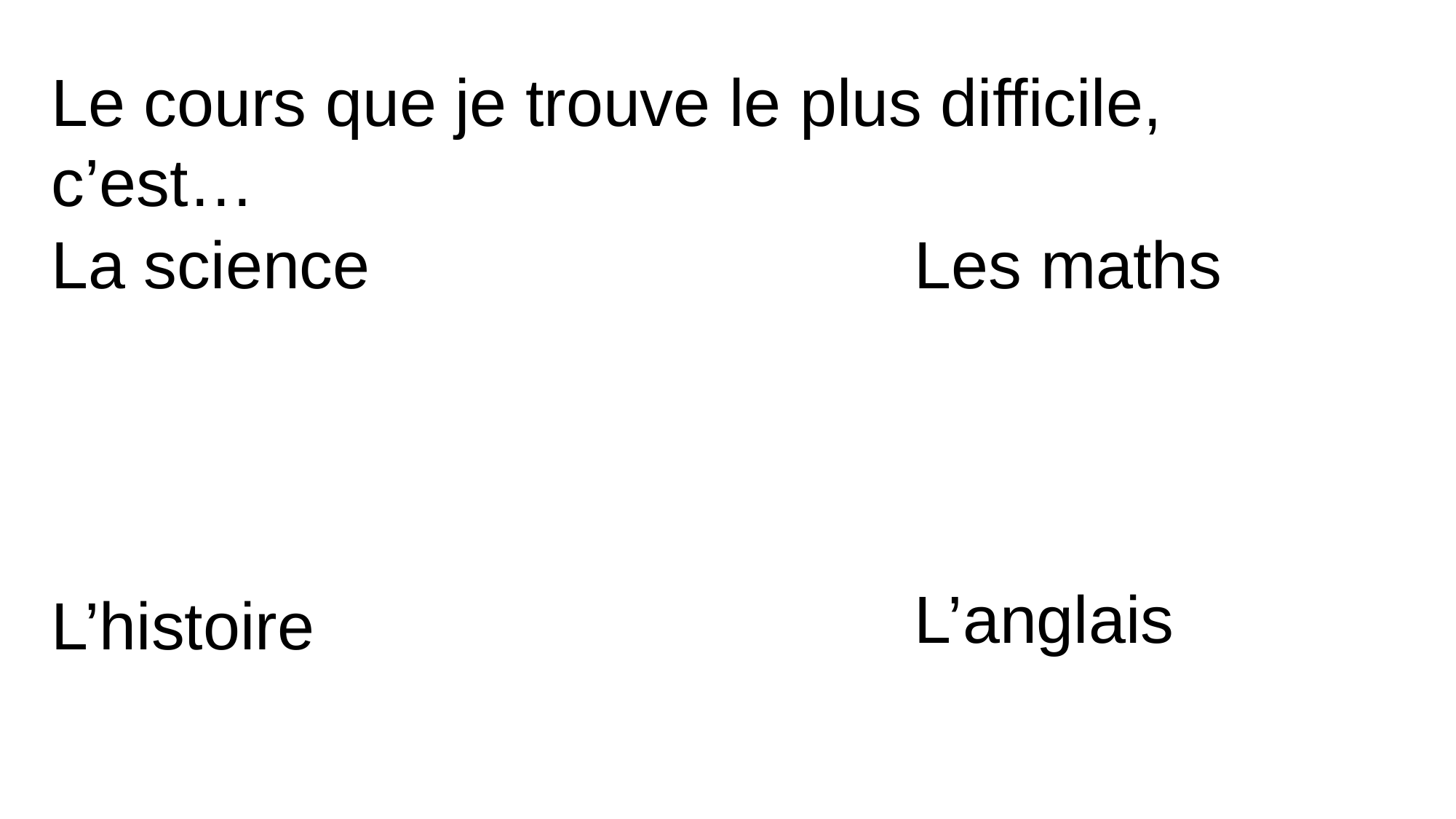

Le cours que je trouve le plus difficile, c’est…
Les maths
La science
L’anglais
L’histoire